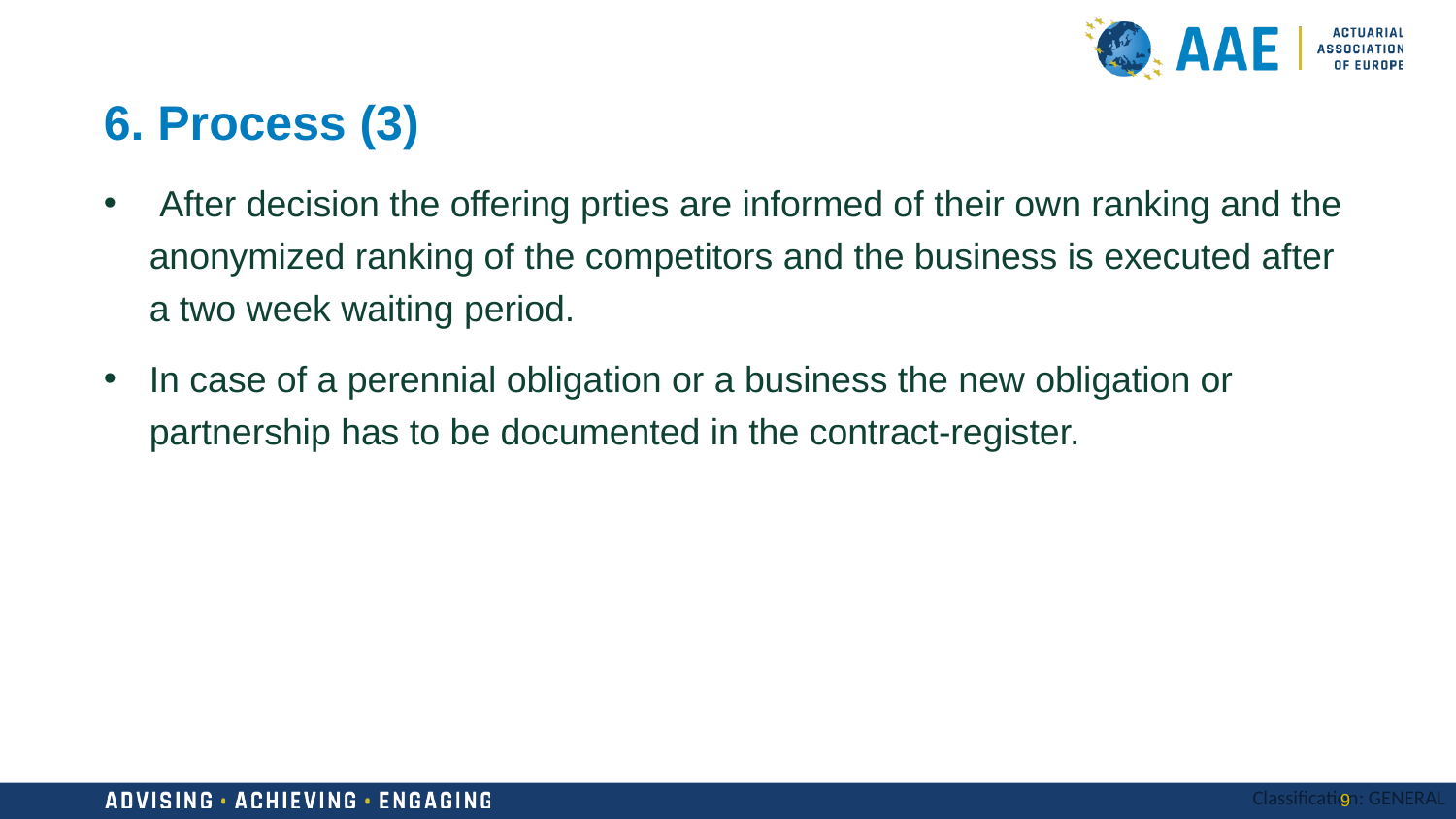

# 6. Process (3)
 After decision the offering prties are informed of their own ranking and the anonymized ranking of the competitors and the business is executed after a two week waiting period.
In case of a perennial obligation or a business the new obligation or partnership has to be documented in the contract-register.
9